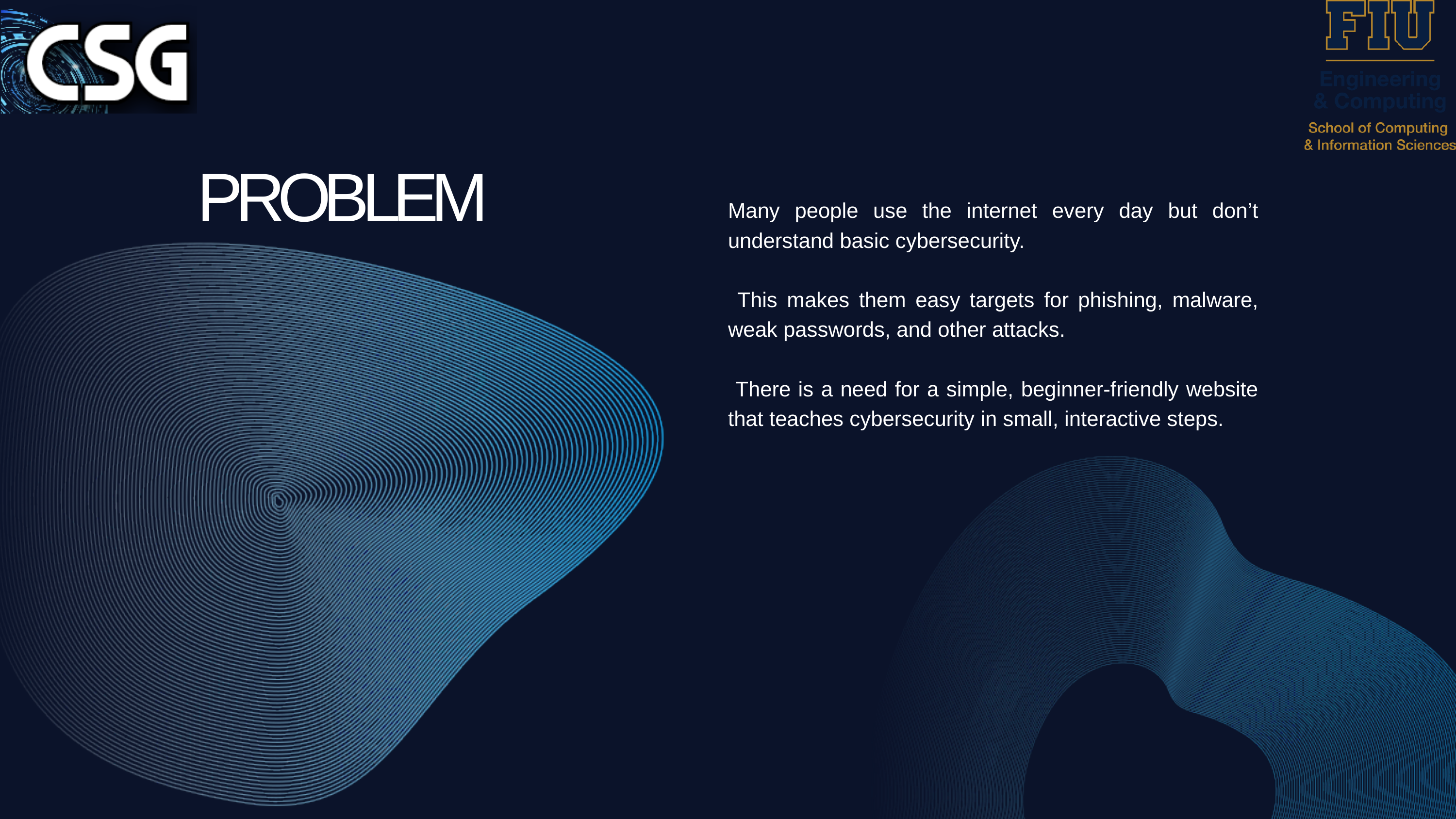

PROBLEM
Many people use the internet every day but don’t understand basic cybersecurity.

 This makes them easy targets for phishing, malware, weak passwords, and other attacks.

 There is a need for a simple, beginner-friendly website that teaches cybersecurity in small, interactive steps.